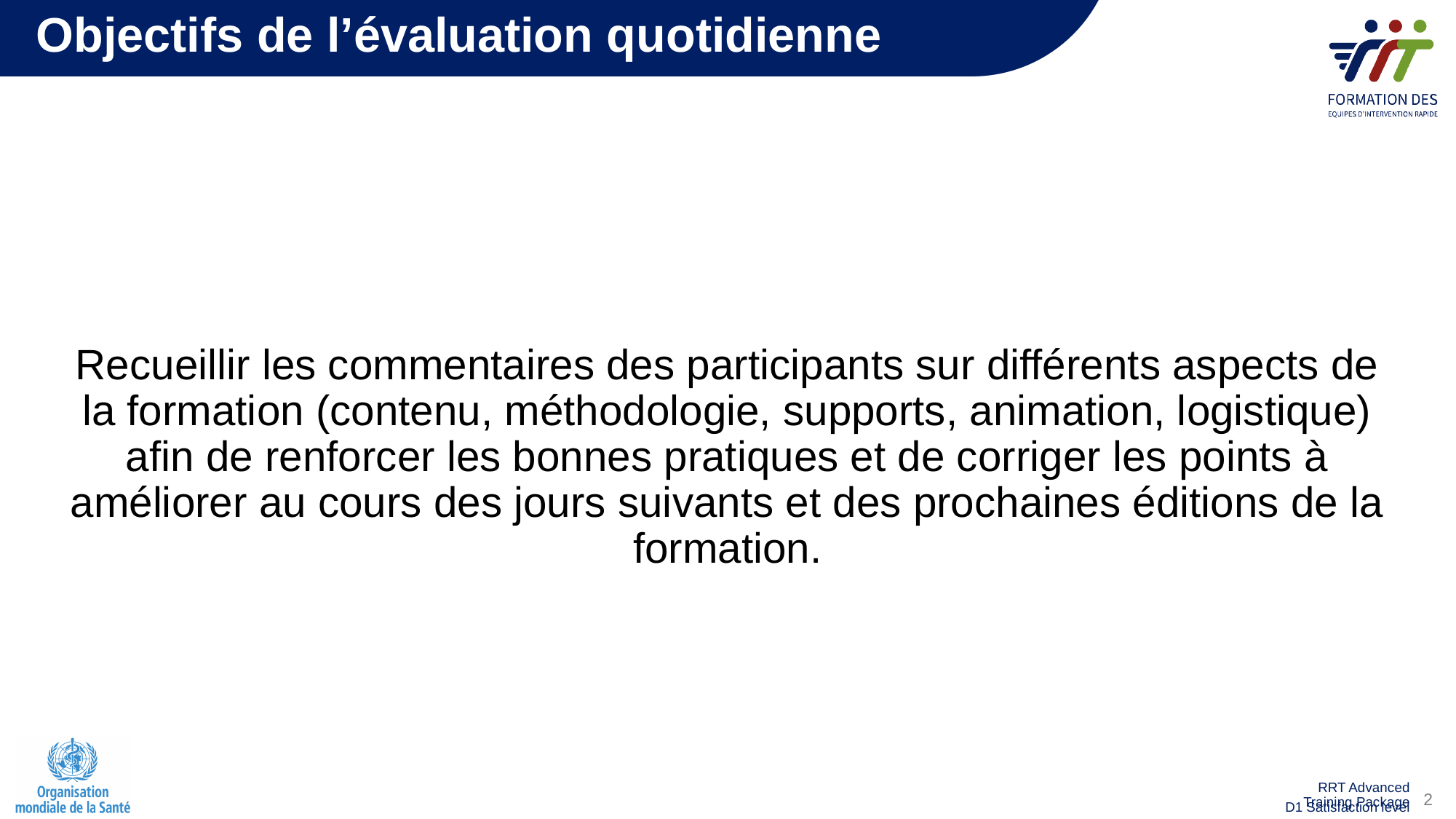

# Objectifs de l’évaluation quotidienne
Recueillir les commentaires des participants sur différents aspects de la formation (contenu, méthodologie, supports, animation, logistique) afin de renforcer les bonnes pratiques et de corriger les points à améliorer au cours des jours suivants et des prochaines éditions de la formation.